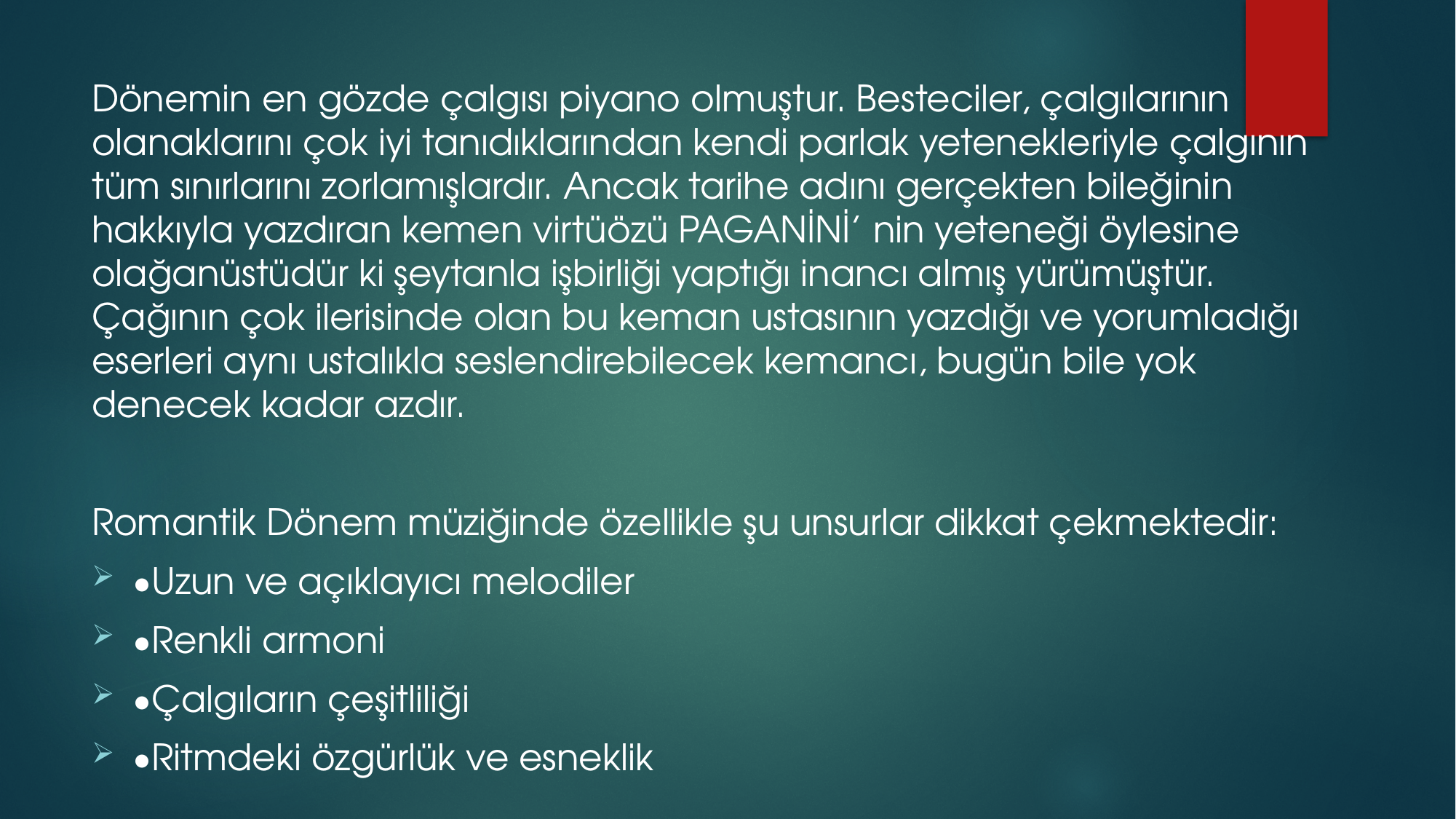

Dönemin en gözde çalgısı piyano olmuştur. Besteciler, çalgılarının olanaklarını çok iyi tanıdıklarından kendi parlak yetenekleriyle çalgının tüm sınırlarını zorlamışlardır. Ancak tarihe adını gerçekten bileğinin hakkıyla yazdıran kemen virtüözü PAGANİNİ’ nin yeteneği öylesine olağanüstüdür ki şeytanla işbirliği yaptığı inancı almış yürümüştür. Çağının çok ilerisinde olan bu keman ustasının yazdığı ve yorumladığı eserleri aynı ustalıkla seslendirebilecek kemancı, bugün bile yok denecek kadar azdır.

Romantik Dönem müziğinde özellikle şu unsurlar dikkat çekmektedir:
•Uzun ve açıklayıcı melodiler
•Renkli armoni
•Çalgıların çeşitliliği
•Ritmdeki özgürlük ve esneklik